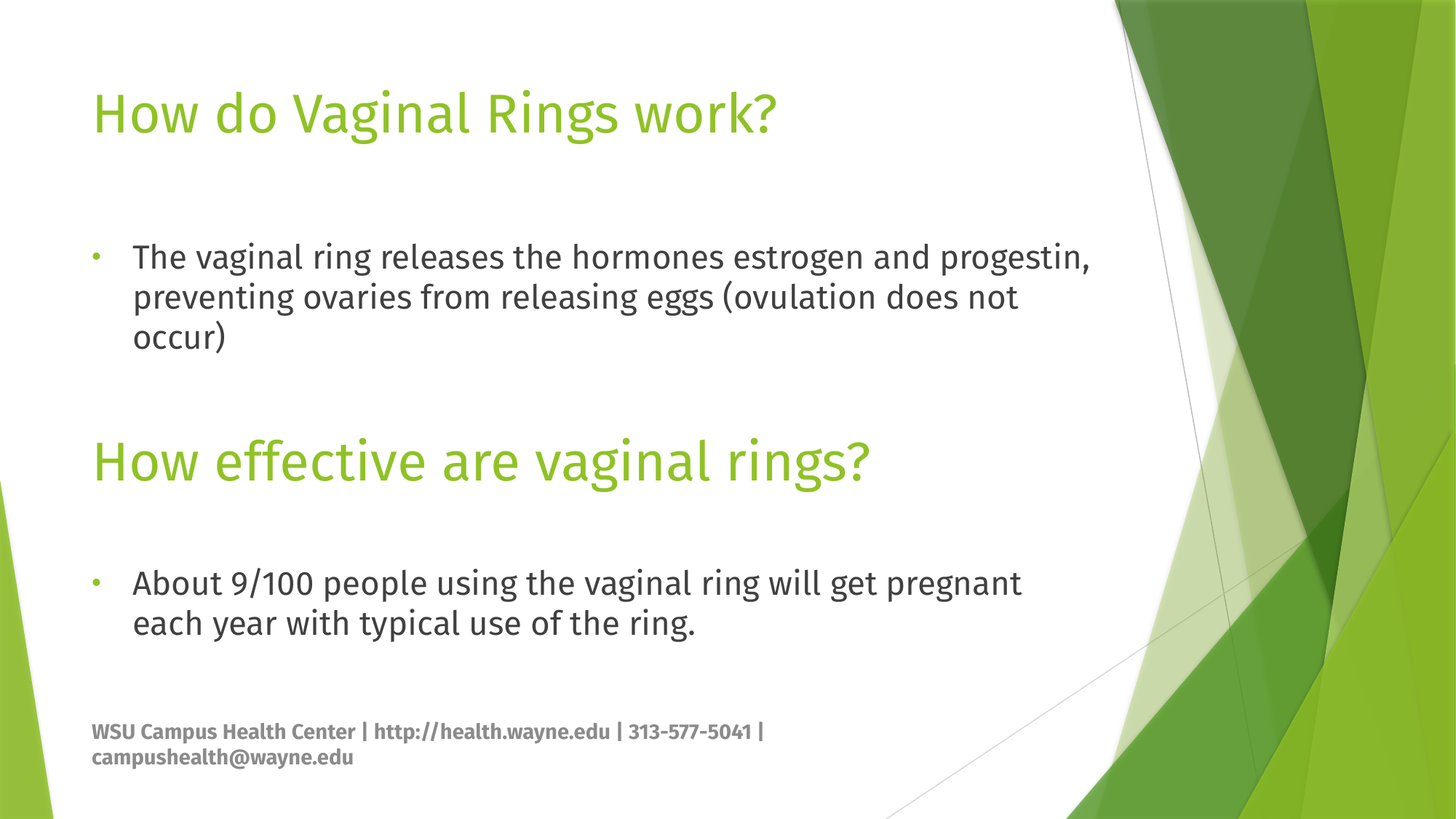

# How do Vaginal Rings work?
The vaginal ring releases the hormones estrogen and progestin, preventing ovaries from releasing eggs (ovulation does not occur)

How effective are vaginal rings?

About 9/100 people using the vaginal ring will get pregnant each year with typical use of the ring.
WSU Campus Health Center | http://health.wayne.edu | 313-577-5041 | campushealth@wayne.edu